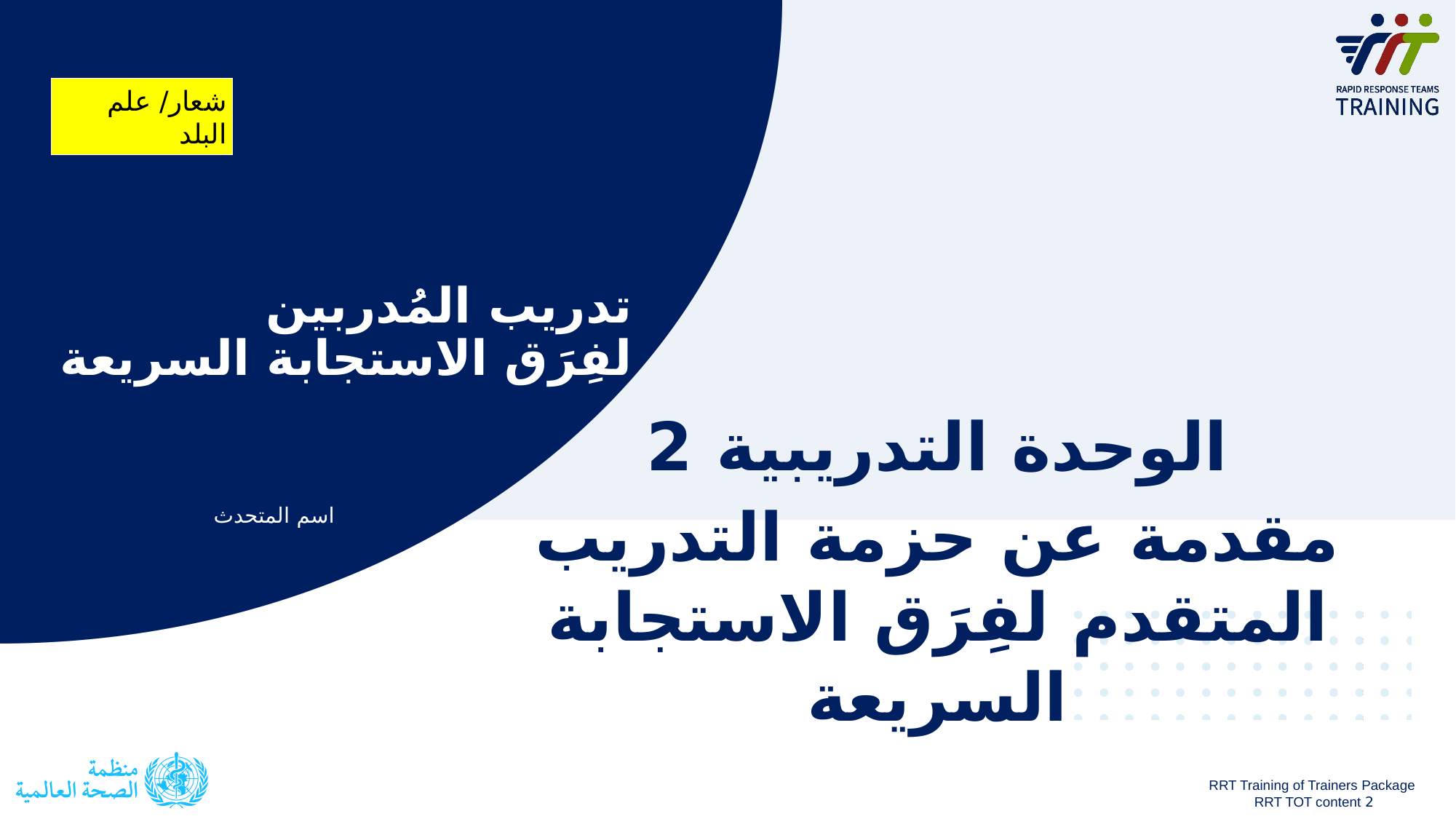

شعار/ علم البلد
# تدريب المُدربين  لفِرَق الاستجابة السريعة
الوحدة التدريبية 2
مقدمة عن حزمة التدريب المتقدم لفِرَق الاستجابة السريعة
اسم المتحدث
1